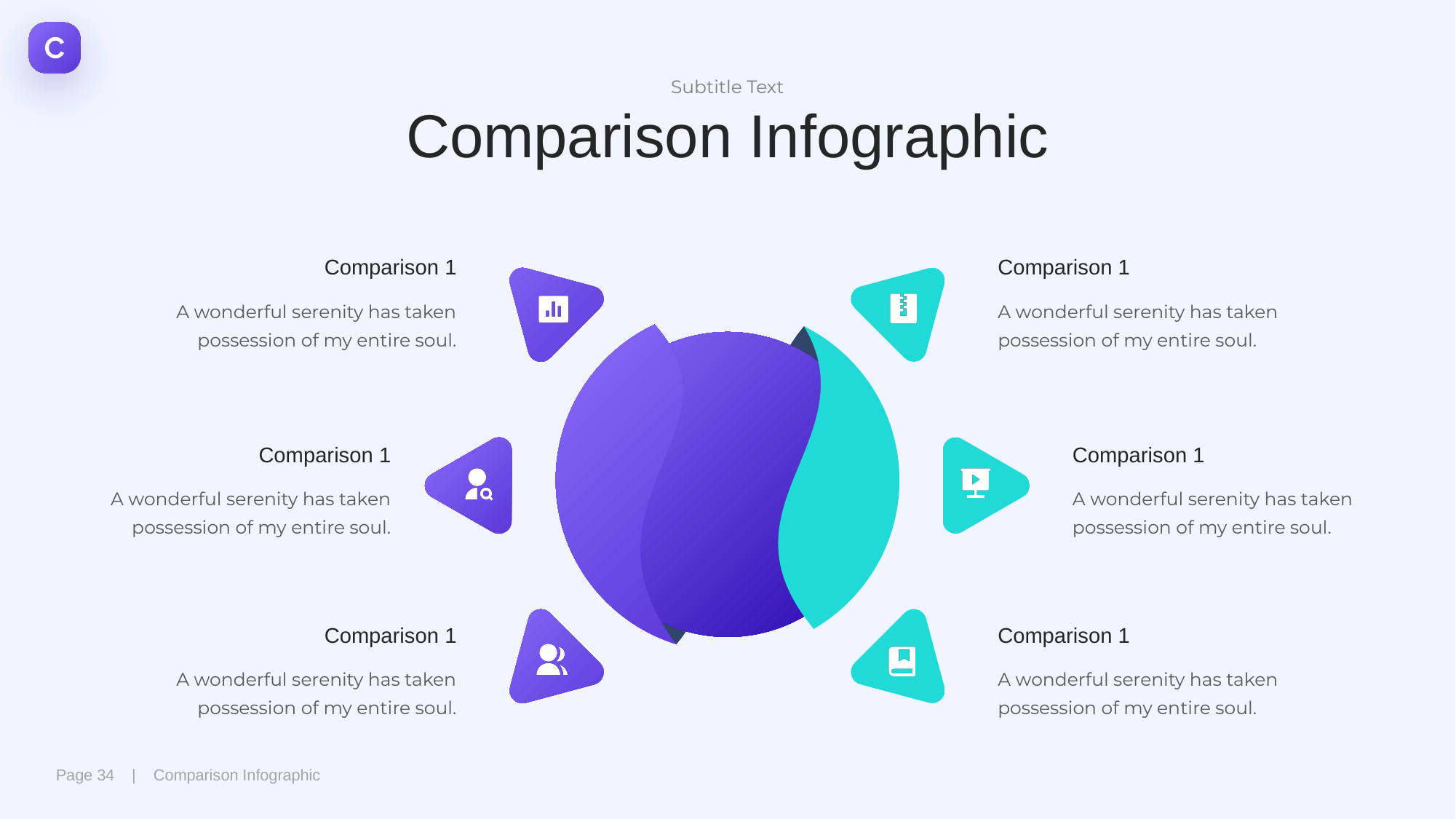

Subtitle Text
Comparison Infographic
Comparison 1
Comparison 1

A wonderful serenity has taken possession of my entire soul.
A wonderful serenity has taken possession of my entire soul.

Comparison 1
Comparison 1

A wonderful serenity has taken possession of my entire soul.
A wonderful serenity has taken possession of my entire soul.
Comparison 1
Comparison 1

A wonderful serenity has taken possession of my entire soul.
A wonderful serenity has taken possession of my entire soul.